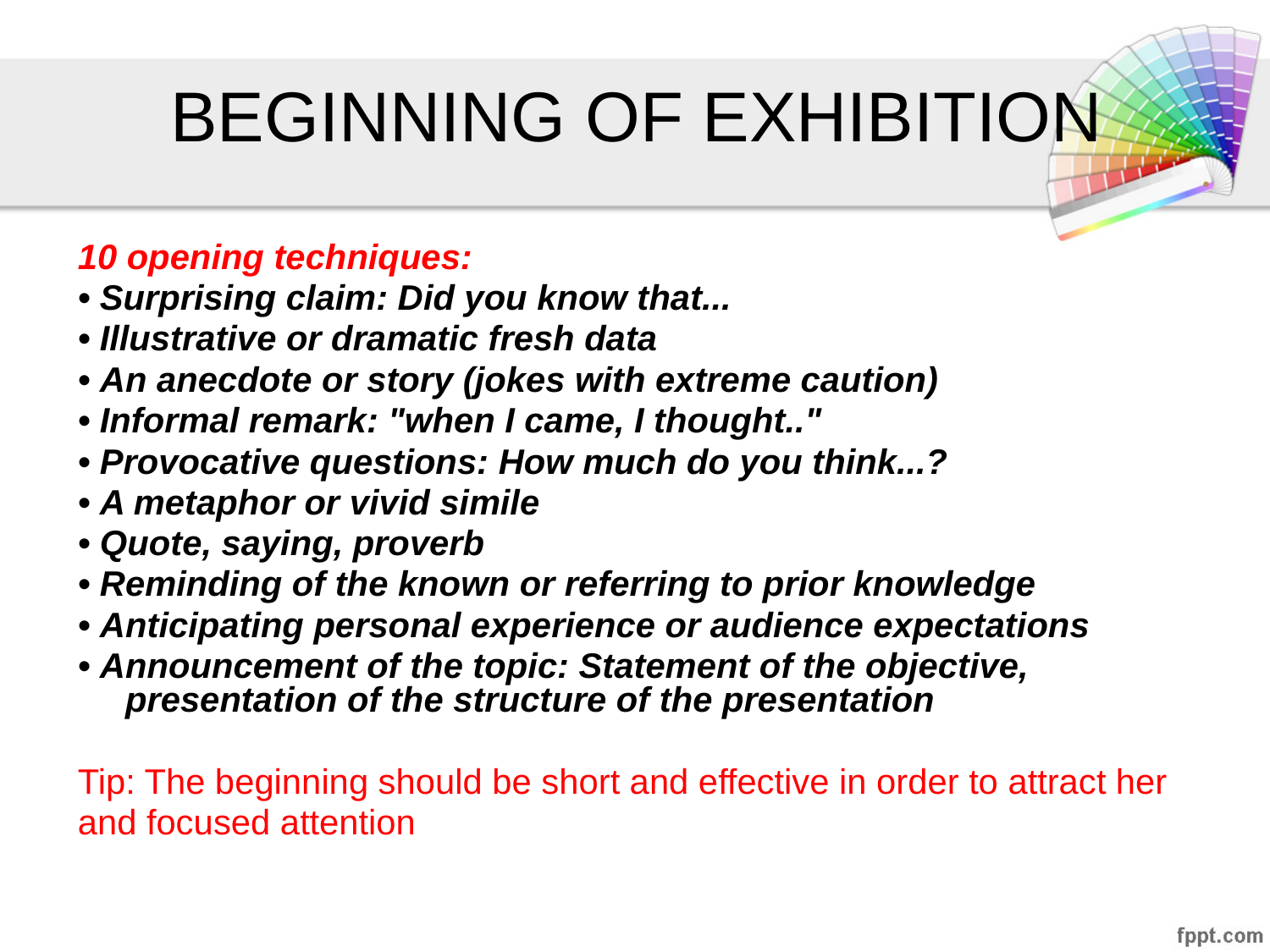

# BEGINNING OF EXHIBITION
10 opening techniques:
• Surprising claim: Did you know that...
• Illustrative or dramatic fresh data
• An anecdote or story (jokes with extreme caution)
• Informal remark: "when I came, I thought.."
• Provocative questions: How much do you think...?
• A metaphor or vivid simile
• Quote, saying, proverb
• Reminding of the known or referring to prior knowledge
• Anticipating personal experience or audience expectations
• Announcement of the topic: Statement of the objective, presentation of the structure of the presentation

Tip: The beginning should be short and effective in order to attract her
and focused attention